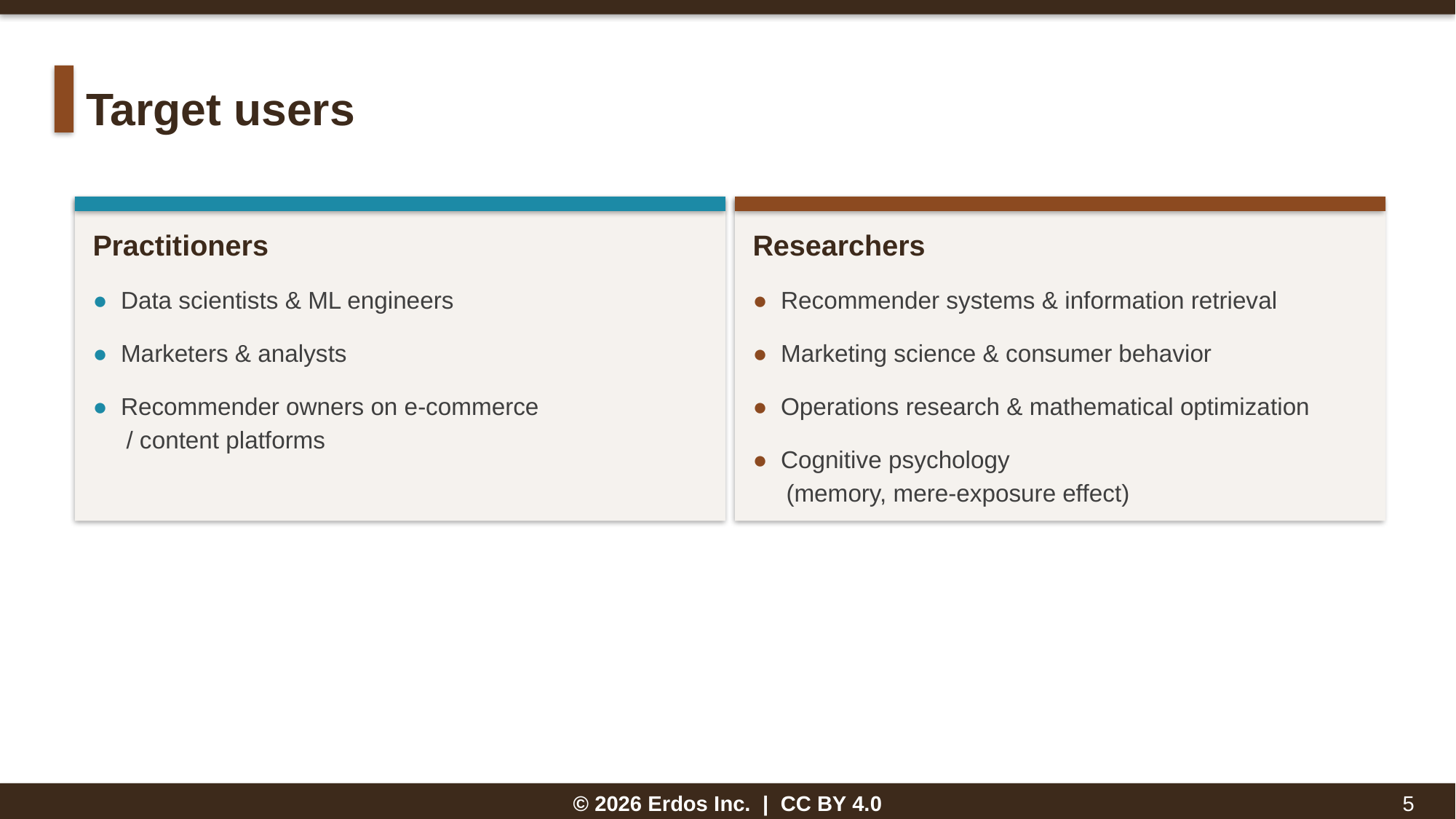

Target users

Practitioners
Researchers
●  Data scientists & ML engineers
●  Marketers & analysts
●  Recommender owners on e-commerce
     / content platforms
●  Recommender systems & information retrieval
●  Marketing science & consumer behavior
●  Operations research & mathematical optimization
●  Cognitive psychology
     (memory, mere-exposure effect)

© 2026 Erdos Inc.  |  CC BY 4.0
5